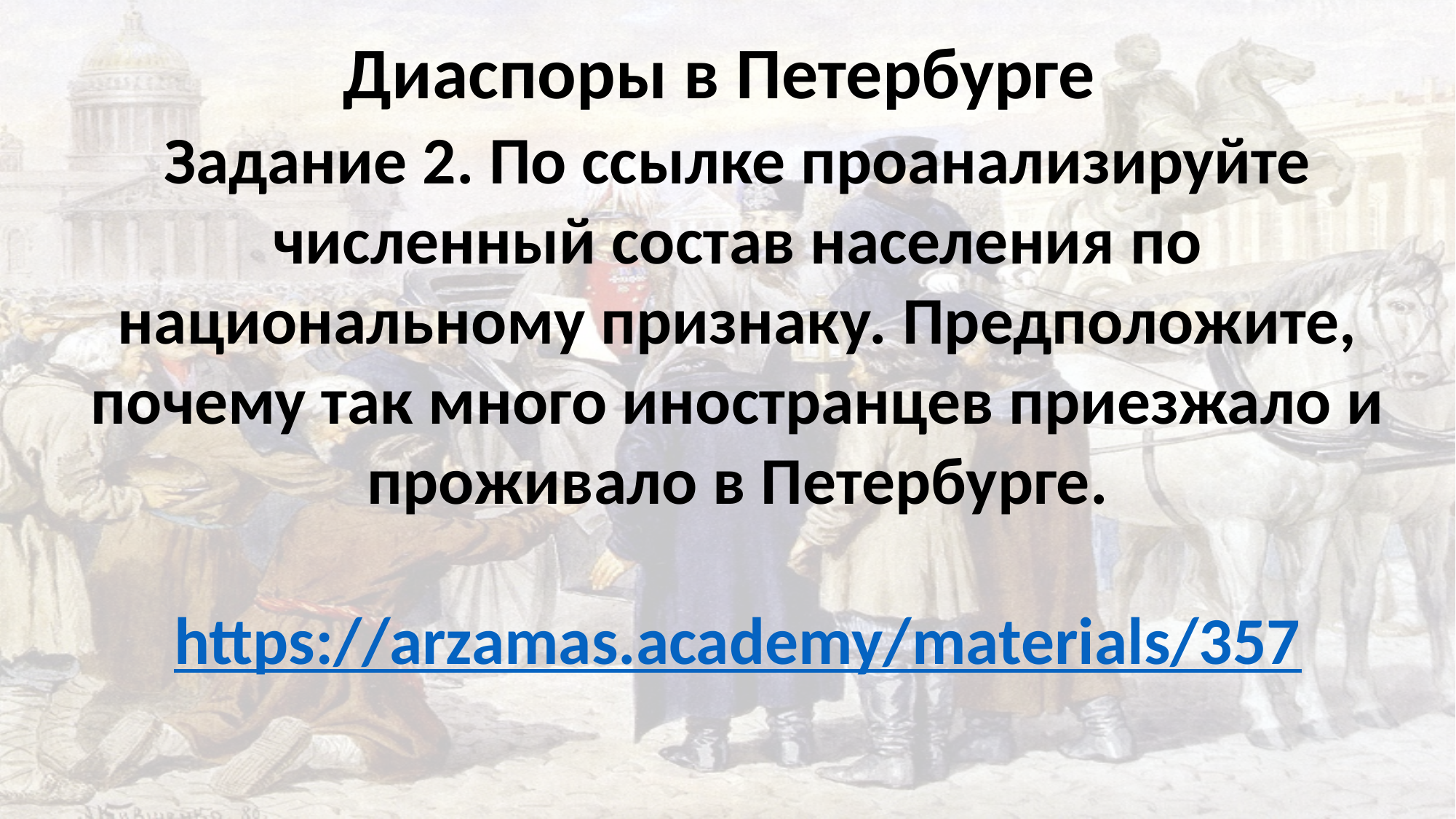

Диаспоры в Петербурге
Задание 2. По ссылке проанализируйте численный состав населения по национальному признаку. Предположите, почему так много иностранцев приезжало и проживало в Петербурге.

https://arzamas.academy/materials/357